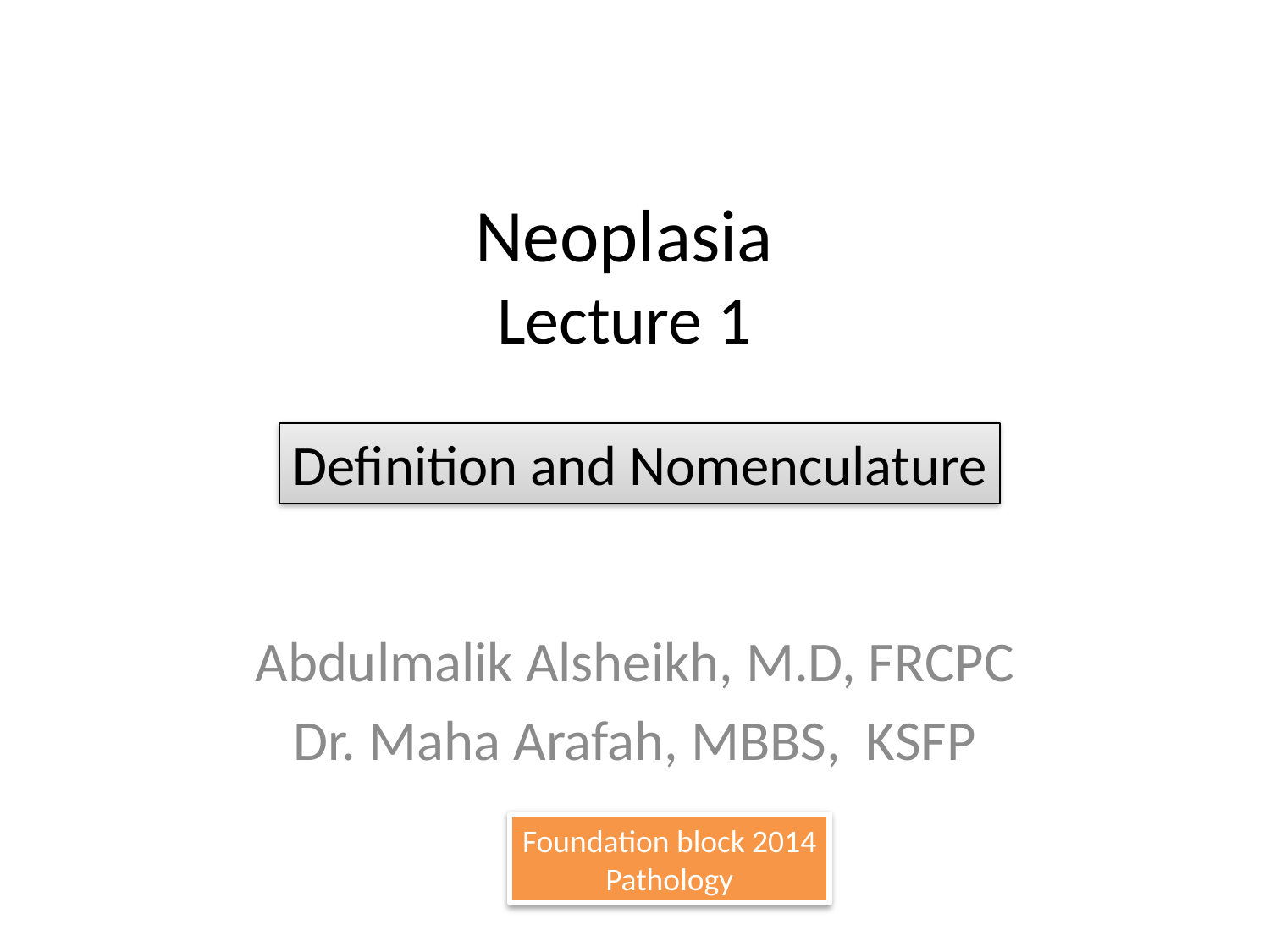

# Neoplasia Lecture 1
Definition and Nomenculature

Abdulmalik Alsheikh, M.D, FRCPC
Dr. Maha Arafah, MBBS,  KSFP
Foundation block 2014
Pathology